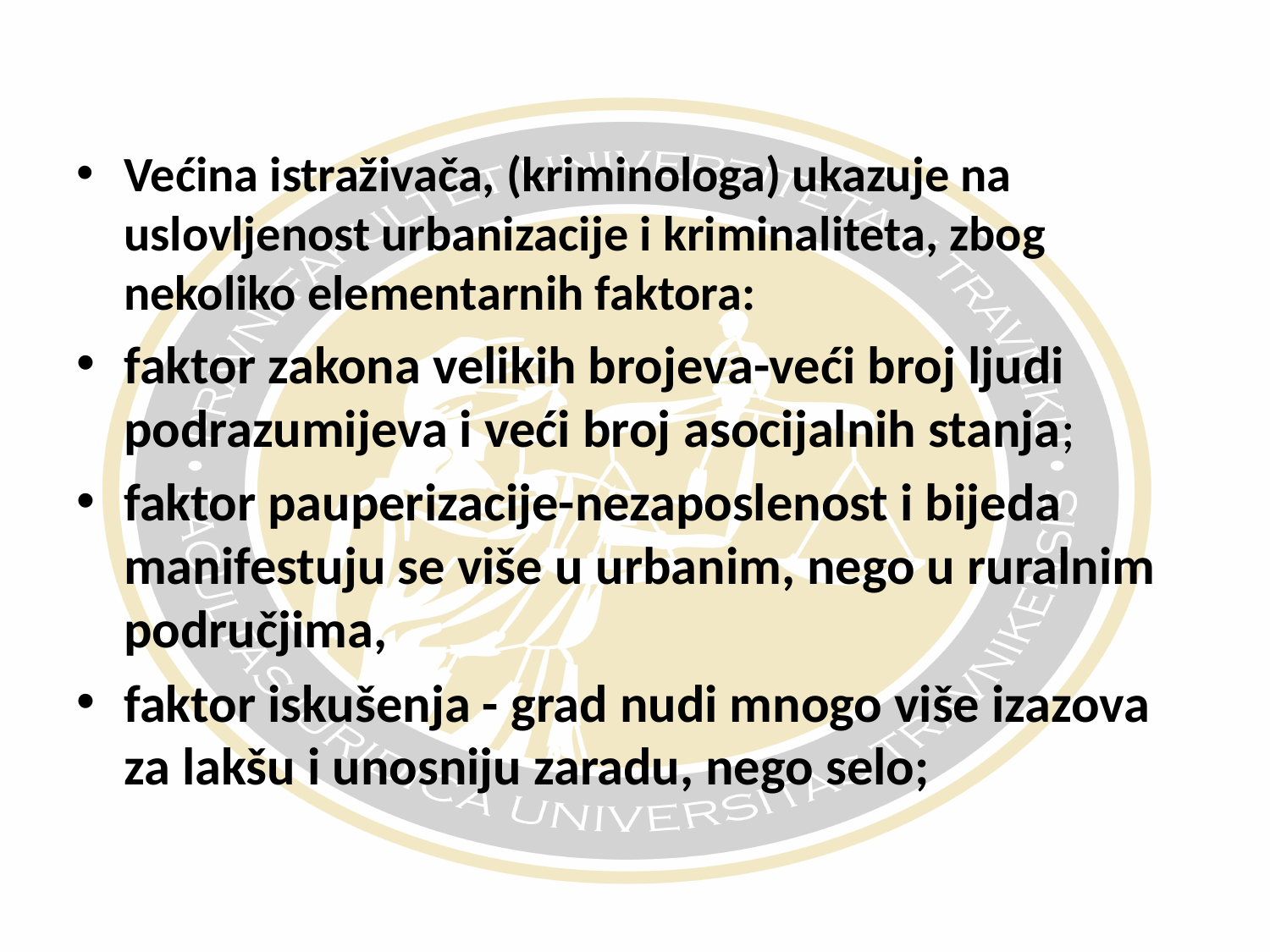

#
Većina istraživača, (kriminologa) ukazuje na uslovljenost urbanizacije i kriminaliteta, zbog nekoliko elementarnih faktora:
faktor zakona velikih brojeva-veći broj ljudi podrazumijeva i veći broj asocijalnih stanja;
faktor pauperizacije-nezaposlenost i bijeda manifestuju se više u urbanim, nego u ruralnim područjima,
faktor iskušenja - grad nudi mnogo više izazova za lakšu i unosniju zaradu, nego selo;